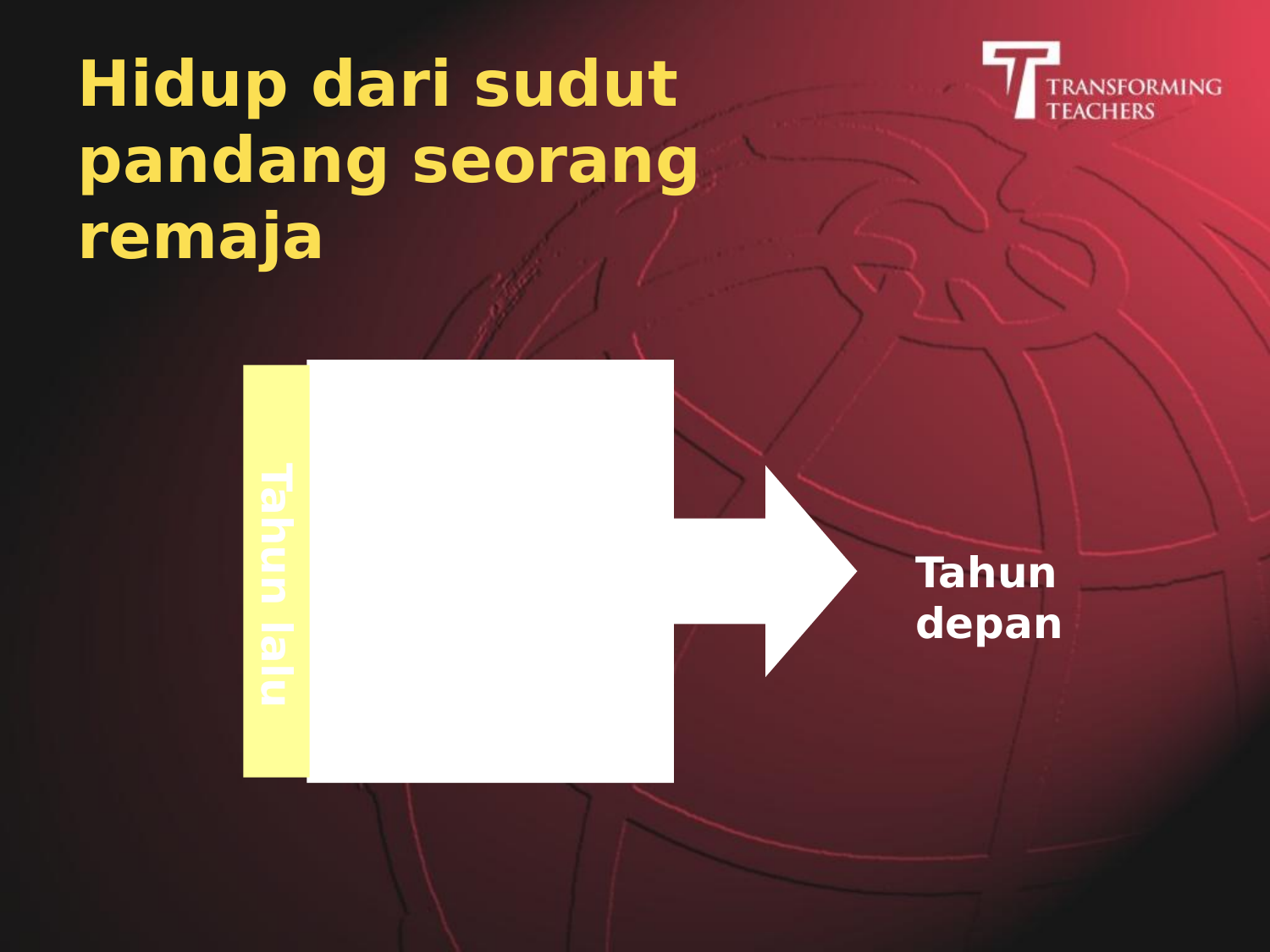

# Hidup dari sudut pandang seorang remaja

Tahun lalu
Tahun ini
Tahun depan